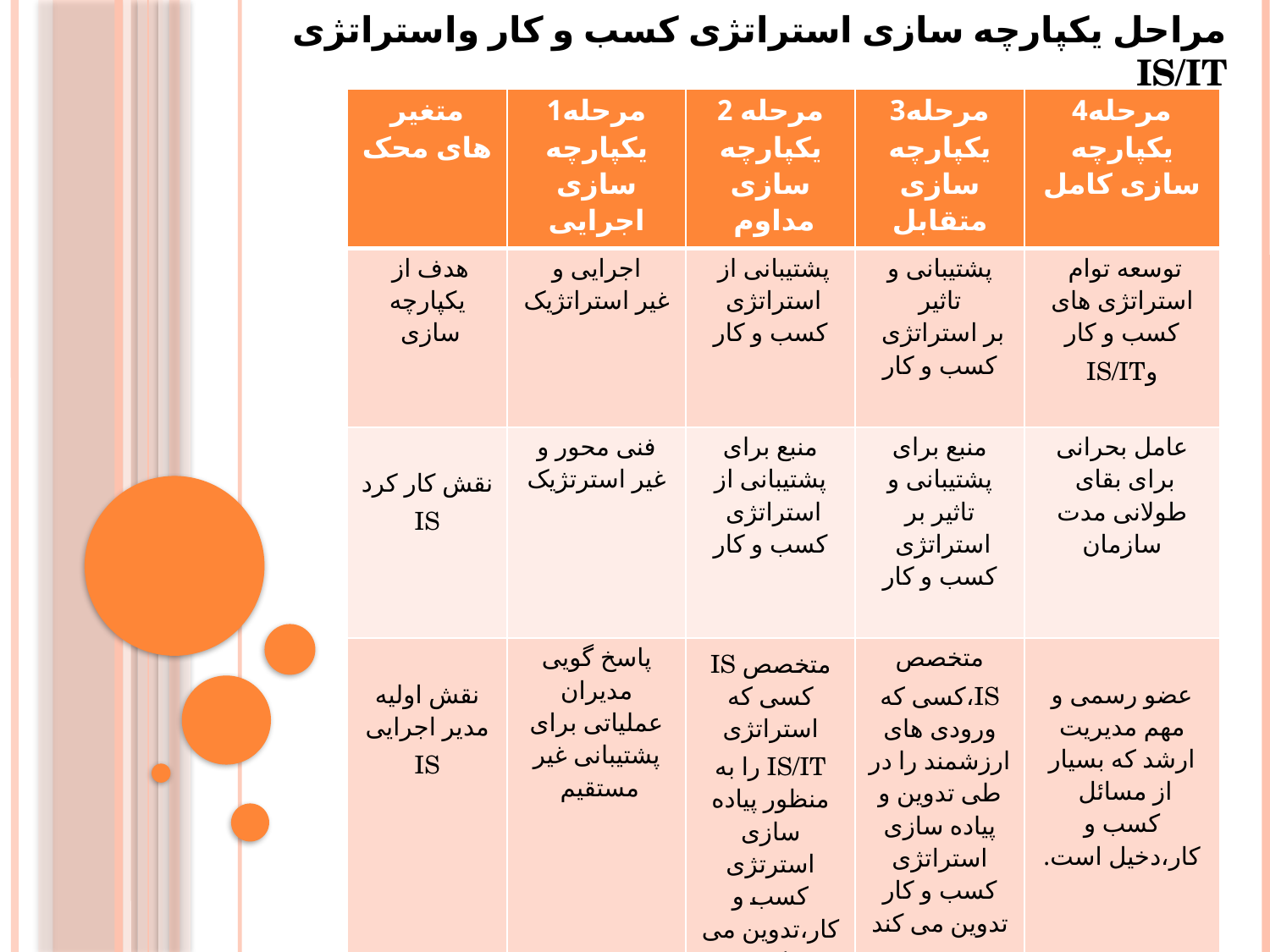

# مراحل یکپارچه سازی استراتژی کسب و کار واستراتژی IS/IT
| متغیر های محک | مرحله1 یکپارچه سازی اجرایی | مرحله 2 یکپارچه سازی مداوم | مرحله3 یکپارچه سازی متقابل | مرحله4 یکپارچه سازی کامل |
| --- | --- | --- | --- | --- |
| هدف از یکپارچه سازی | اجرایی و غیر استراتژیک | پشتیبانی از استراتژی کسب و کار | پشتیبانی و تاثیر بر استراتژی کسب و کار | توسعه توام استراتژی های کسب و کار وIS/IT |
| نقش کار کرد IS | فنی محور و غیر استرتژیک | منبع برای پشتیبانی از استراتژی کسب و کار | منبع برای پشتیبانی و تاثیر بر استراتژی کسب و کار | عامل بحرانی برای بقای طولانی مدت سازمان |
| نقش اولیه مدیر اجرایی IS | پاسخ گویی مدیران عملیاتی برای پشتیبانی غیر مستقیم | متخصص IS کسی که استراتژی IS/IT را به منظور پیاده سازی استرتژی کسب و کار،تدوین می کند | متخصص IS،کسی که ورودی های ارزشمند را در طی تدوین و پیاده سازی استراتژی کسب و کار تدوین می کند | عضو رسمی و مهم مدیریت ارشد که بسیار از مسائل کسب و کار،دخیل است. |
| معیهار عملکرد برای کارکرد IS | کارایی عملیاتی و به حداقل رسانی هزینه | مشارکت در پیاده سازی استراتژی کسب و کار | کیفیت ورودی هایIS برای تدوین و پیاده سازی استراتژی کسب و کار | تاثیر طولانی مدت بر سازمان |